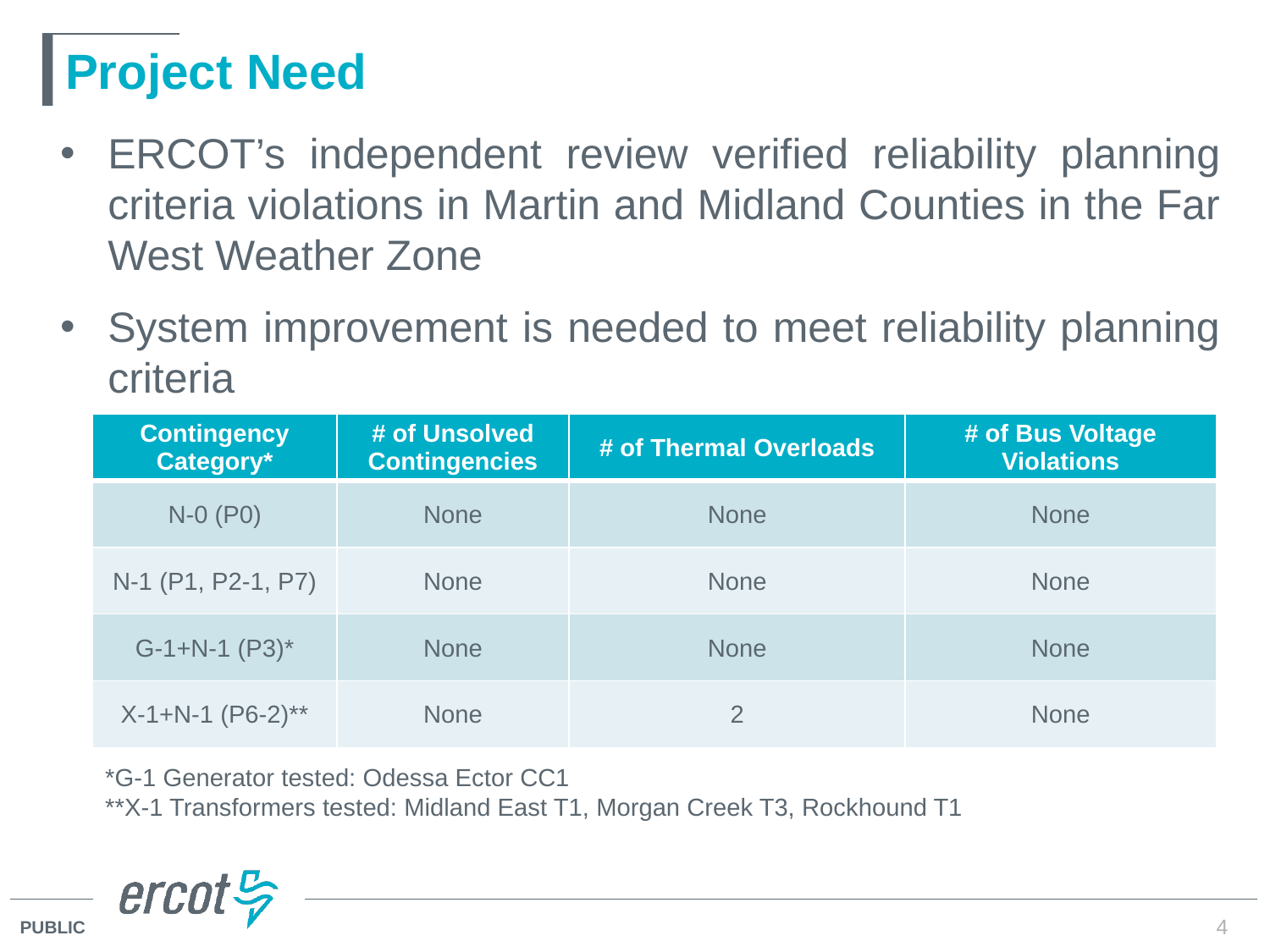

# Project Need
ERCOT’s independent review verified reliability planning criteria violations in Martin and Midland Counties in the Far West Weather Zone
System improvement is needed to meet reliability planning criteria
| Contingency Category\* | # of Unsolved Contingencies | # of Thermal Overloads | # of Bus Voltage Violations |
| --- | --- | --- | --- |
| N-0 (P0) | None | None | None |
| N-1 (P1, P2-1, P7) | None | None | None |
| G-1+N-1 (P3)\* | None | None | None |
| X-1+N-1 (P6-2)\*\* | None | 2 | None |
*G-1 Generator tested: Odessa Ector CC1
**X-1 Transformers tested: Midland East T1, Morgan Creek T3, Rockhound T1
4